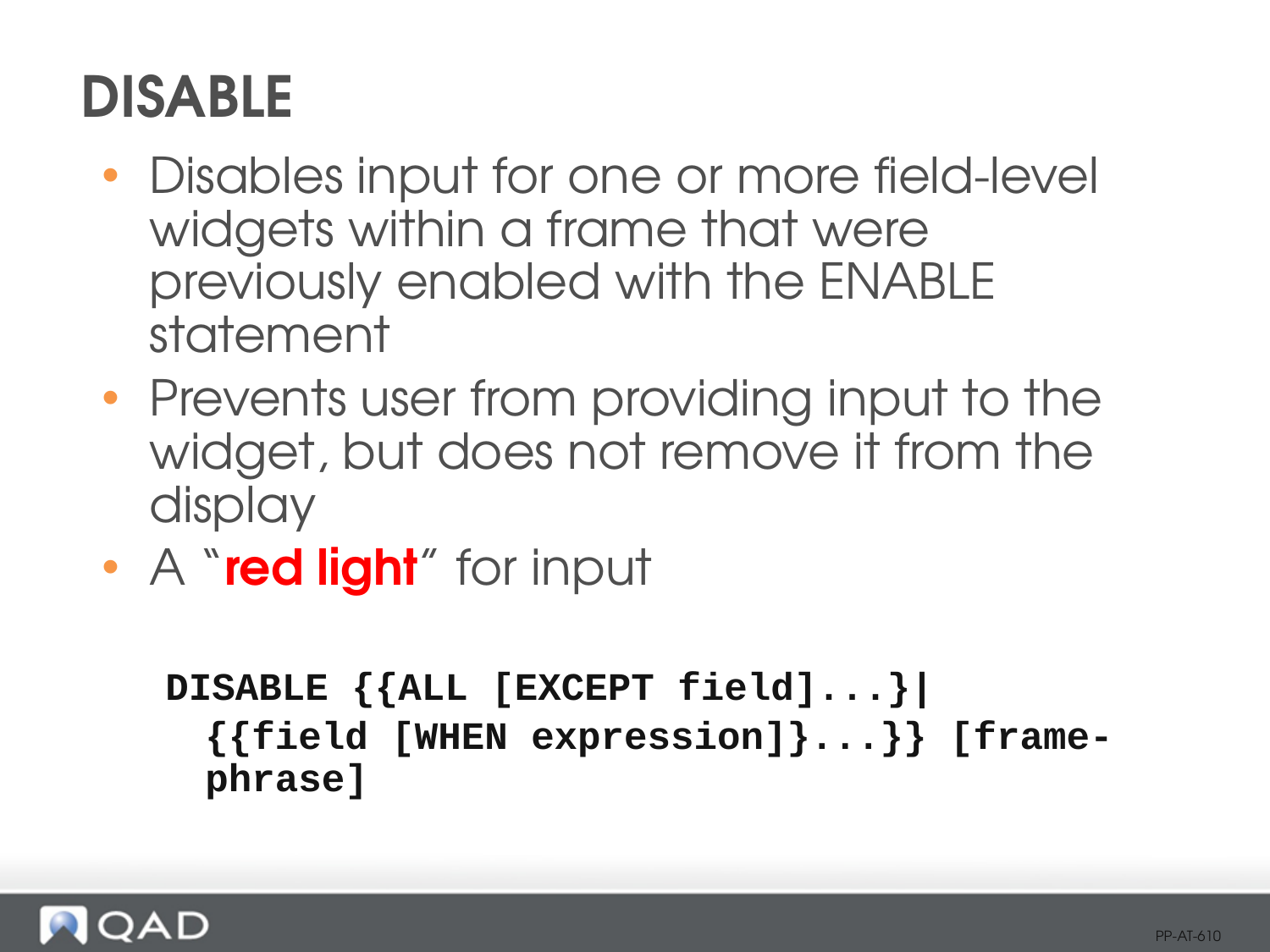

# DISABLE
Disables input for one or more field-level widgets within a frame that were previously enabled with the ENABLE statement
Prevents user from providing input to the widget, but does not remove it from the display
A “red light” for input

DISABLE {{ALL [EXCEPT field]...}|
	{{field [WHEN expression]}...}} [frame-phrase]
PP-AT-610